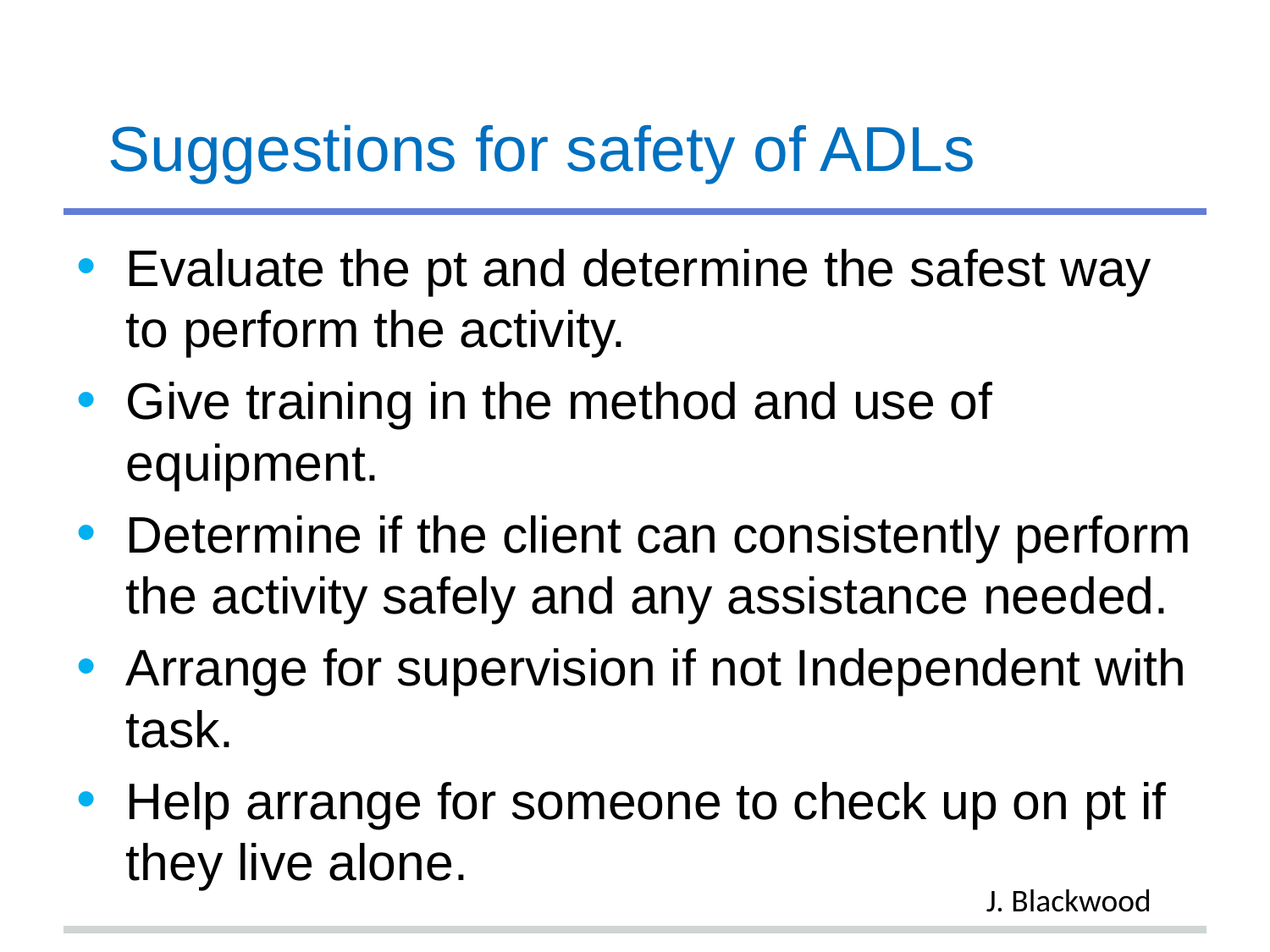

# Suggestions for safety of ADLs
Evaluate the pt and determine the safest way to perform the activity.
Give training in the method and use of equipment.
Determine if the client can consistently perform the activity safely and any assistance needed.
Arrange for supervision if not Independent with task.
Help arrange for someone to check up on pt if they live alone.
J. Blackwood